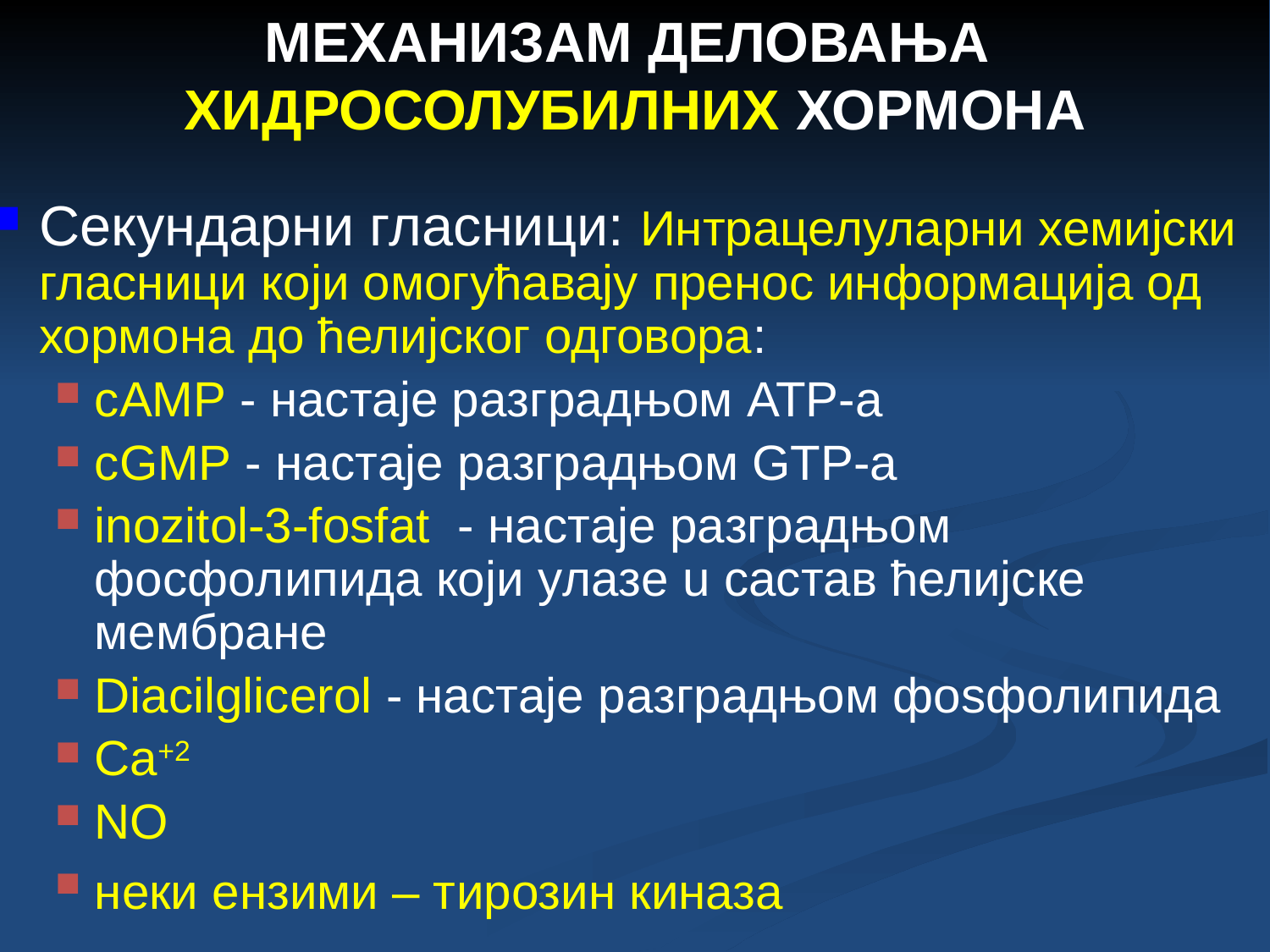

МЕХАНИЗАМ ДЕЛОВАЊА
ХИДРОСОЛУБИЛНИХ ХОРМОНА

Секундарни гласници: Интрацелуларни хемијски гласници који омогућавају пренос информација од хормона до ћелијског одговора:
cAMP - настaје рaзгрaдњом ATP-a
cGMP - настaје рaзгрaдњом GTP-a
inozitol-3-fosfat  - настaје рaзгрaдњом фoсфoлипидa кojи улaзe u састaв ћелијскe мeмбрaнe
Diаcilglicerol - настaје рaзгрaдњом фosфoлипидa
Ca+2
NO
неки ензими – тирозин киназа